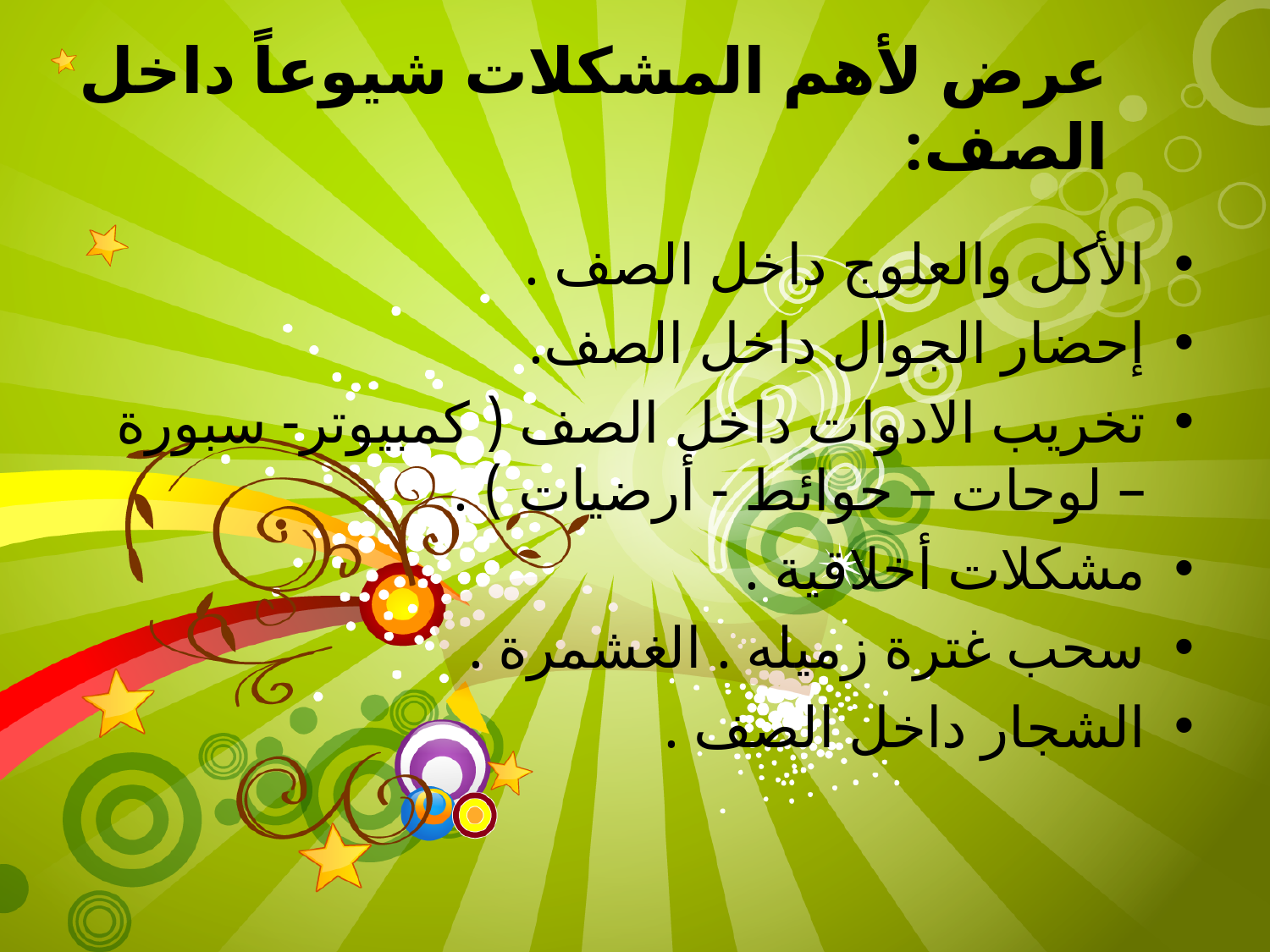

# عرض لأهم المشكلات شيوعاً داخل الصف:
الأكل والعلوج داخل الصف .
إحضار الجوال داخل الصف.
تخريب الادوات داخل الصف ( كمبيوتر- سبورة – لوحات – حوائط - أرضيات ) .
مشكلات أخلاقية .
سحب غترة زميله . الغشمرة .
الشجار داخل الصف .